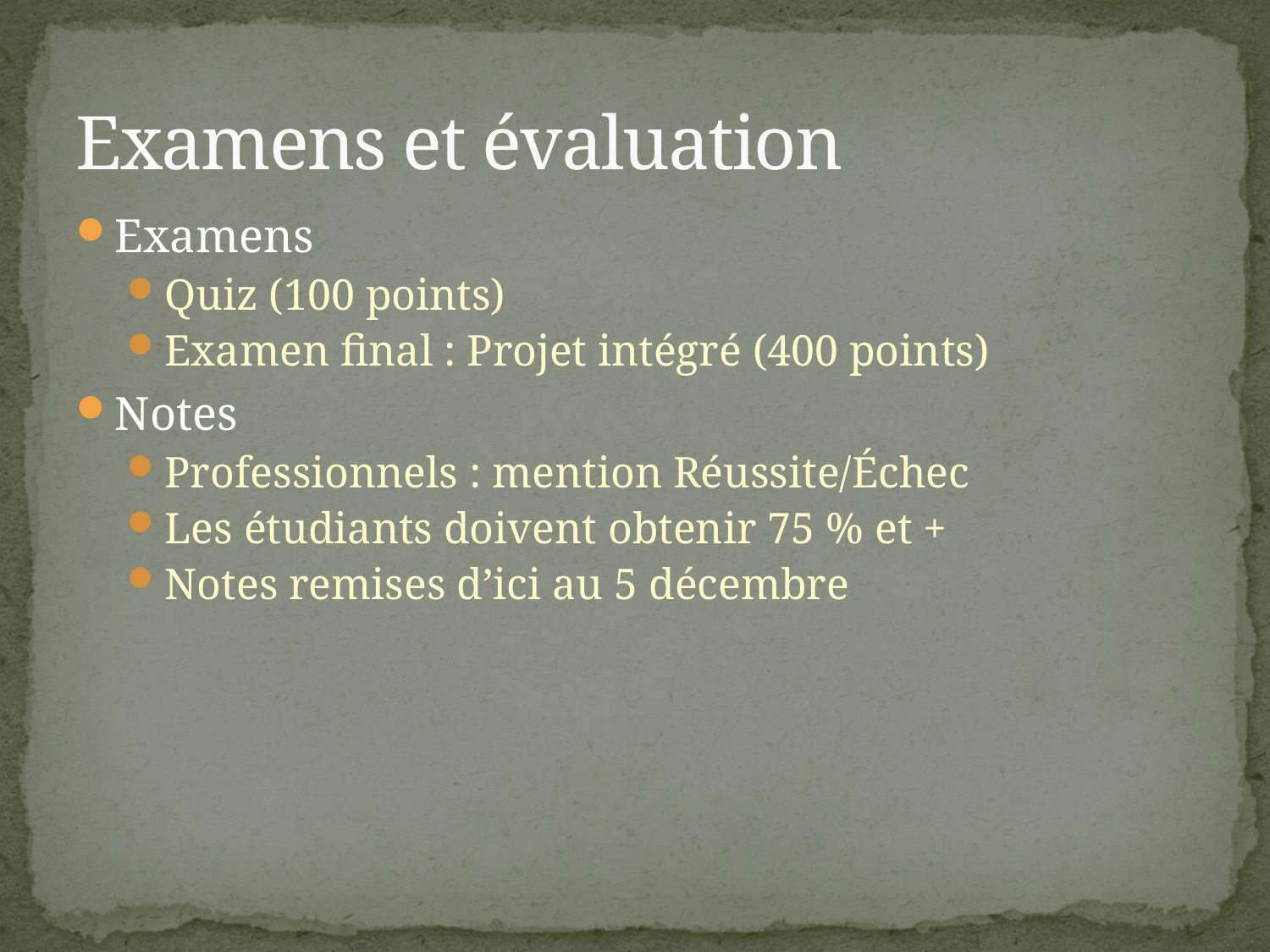

# Examens et évaluation
Examens
Quiz (100 points)
Examen final : Projet intégré (400 points)
Notes
Professionnels : mention Réussite/Échec
Les étudiants doivent obtenir 75 % et +
Notes remises d’ici au 5 décembre